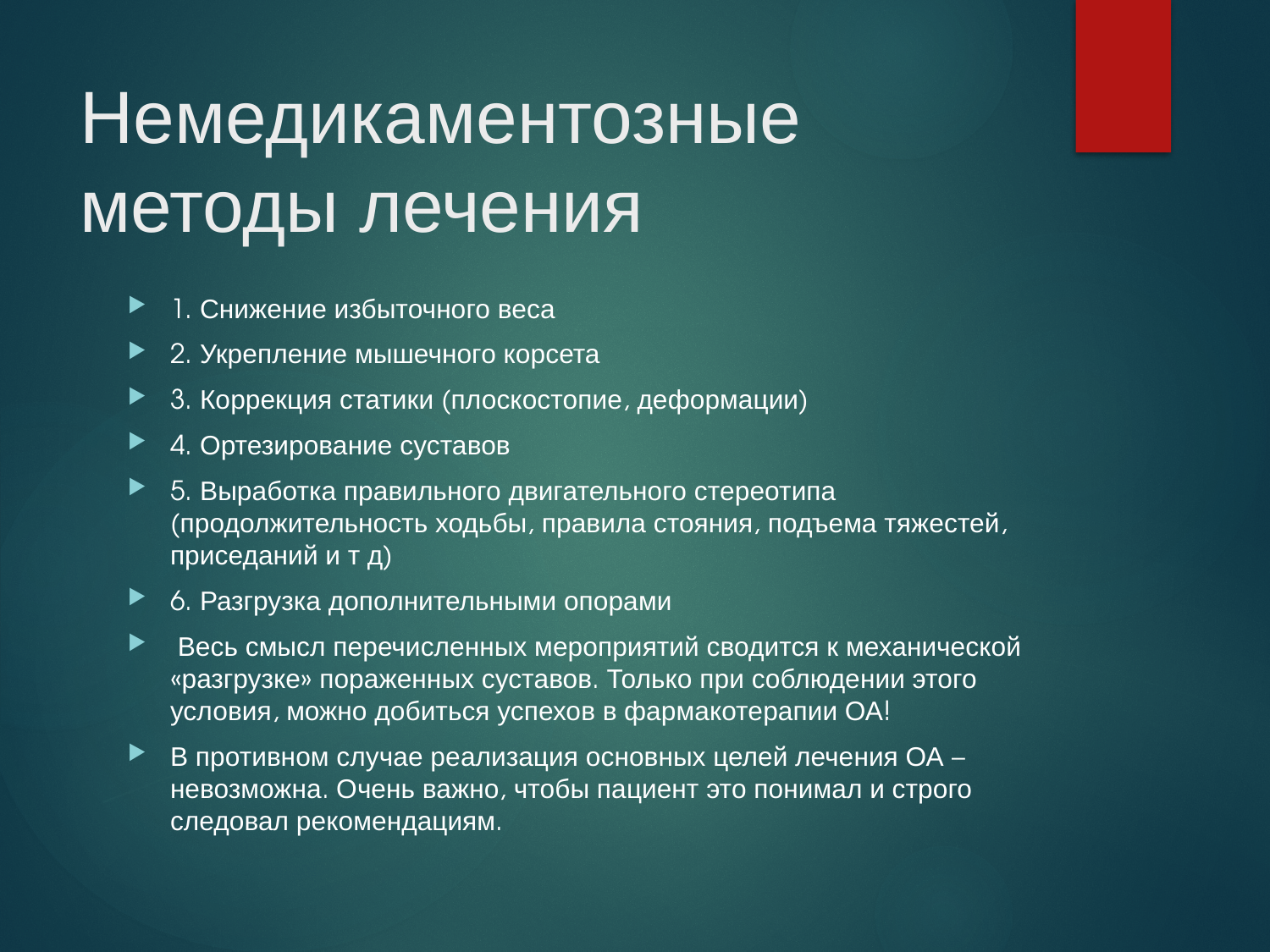

# Немедикаментозные методы лечения
1. Снижение избыточного веса
2. Укрепление мышечного корсета
3. Коррекция статики (плоскостопие, деформации)
4. Ортезирование суставов
5. Выработка правильного двигательного стереотипа (продолжительность ходьбы, правила стояния, подъема тяжестей, приседаний и т д)
6. Разгрузка дополнительными опорами
 Весь смысл перечисленных мероприятий сводится к механической «разгрузке» пораженных суставов. Только при соблюдении этого условия, можно добиться успехов в фармакотерапии ОА!
В противном случае реализация основных целей лечения ОА – невозможна. Очень важно, чтобы пациент это понимал и строго следовал рекомендациям.